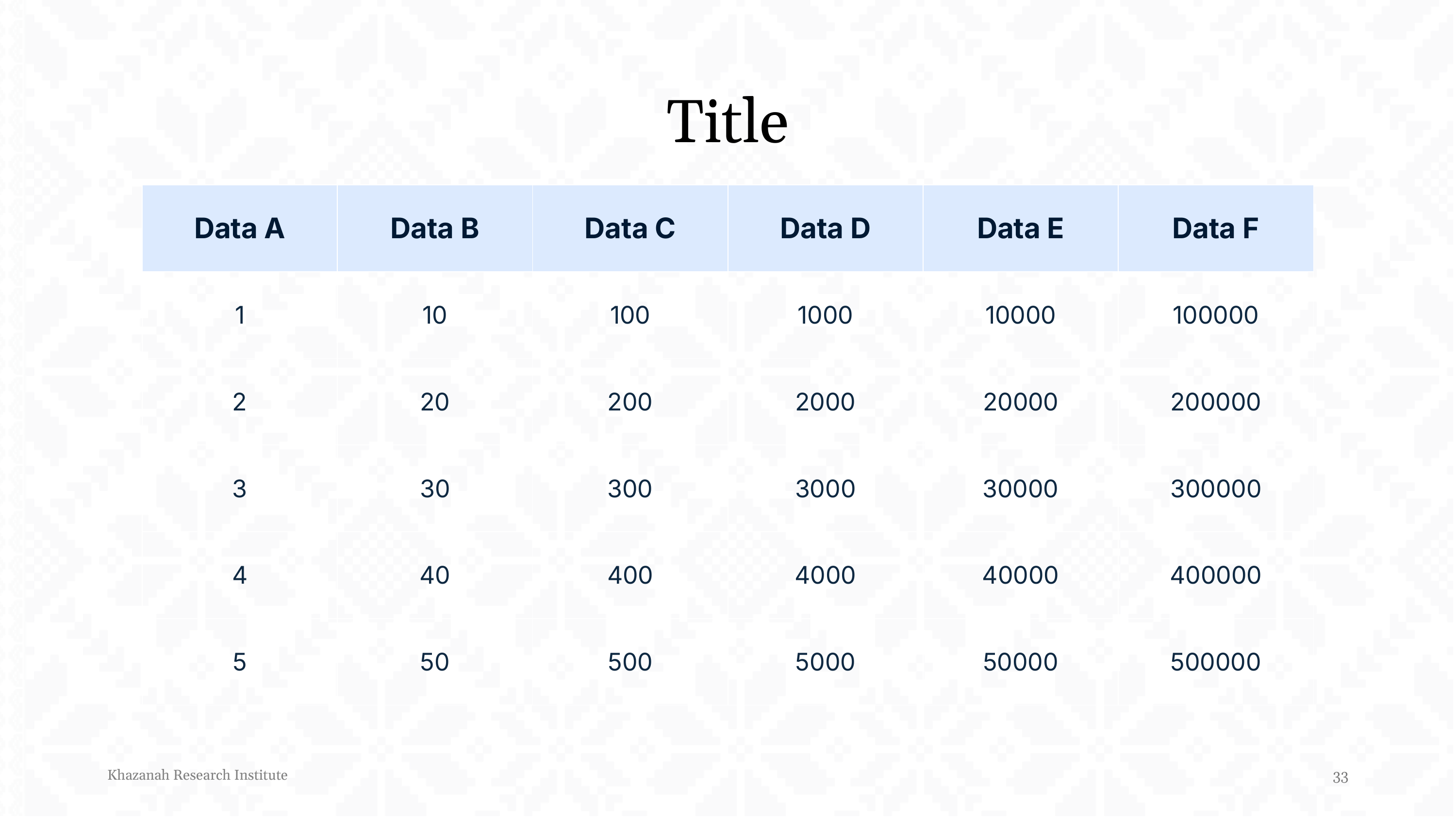

# Title
| Data A | Data B | Data C | Data D | Data E | Data F |
| --- | --- | --- | --- | --- | --- |
| 1 | 10 | 100 | 1000 | 10000 | 100000 |
| 2 | 20 | 200 | 2000 | 20000 | 200000 |
| 3 | 30 | 300 | 3000 | 30000 | 300000 |
| 4 | 40 | 400 | 4000 | 40000 | 400000 |
| 5 | 50 | 500 | 5000 | 50000 | 500000 |
33